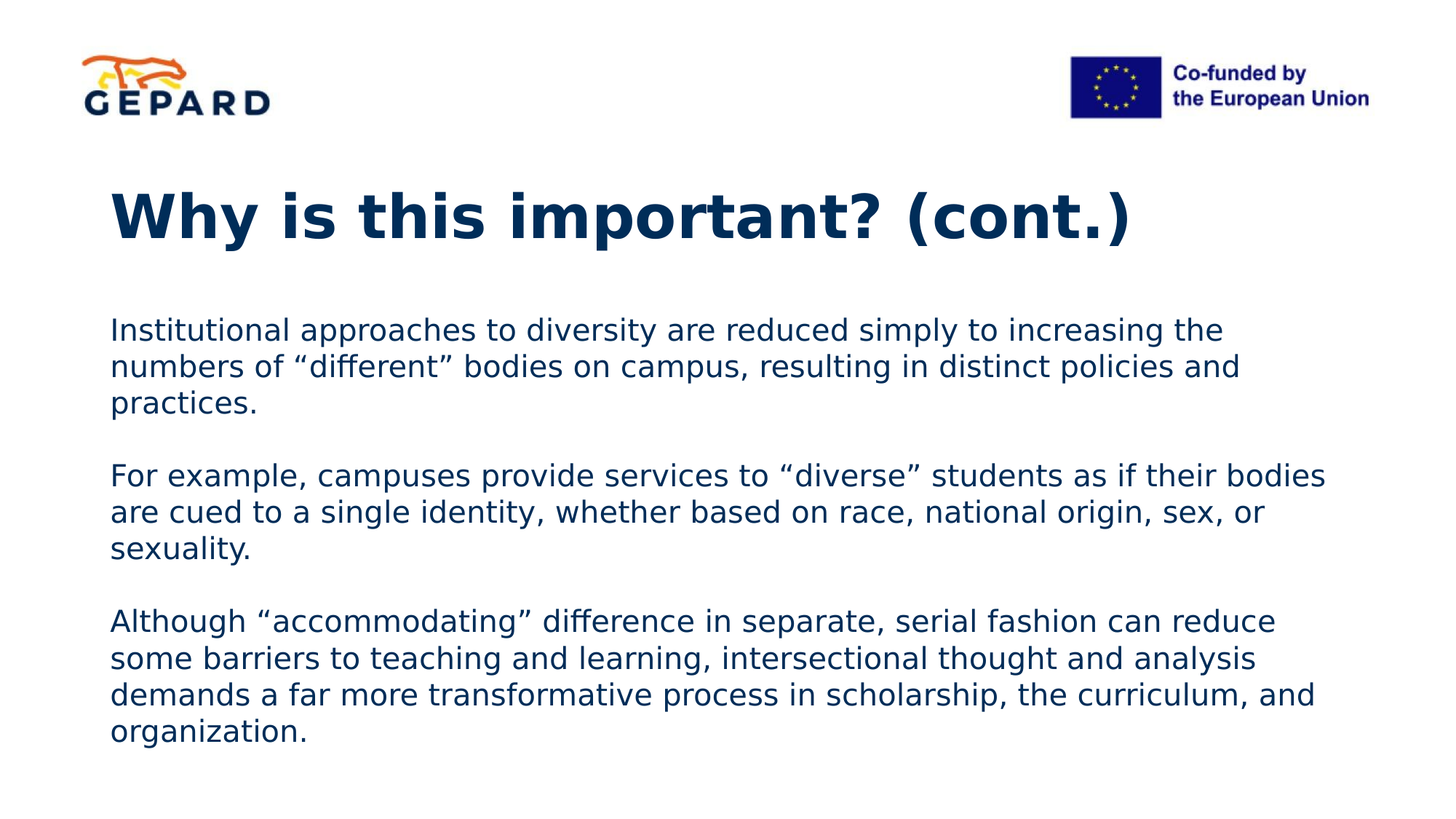

# Why is this important? (cont.)
Institutional approaches to diversity are reduced simply to increasing the numbers of “different” bodies on campus, resulting in distinct policies and practices.

For example, campuses provide services to “diverse” students as if their bodies are cued to a single identity, whether based on race, national origin, sex, or sexuality.
Although “accommodating” difference in separate, serial fashion can reduce some barriers to teaching and learning, intersectional thought and analysis demands a far more transformative process in scholarship, the curriculum, and organization.